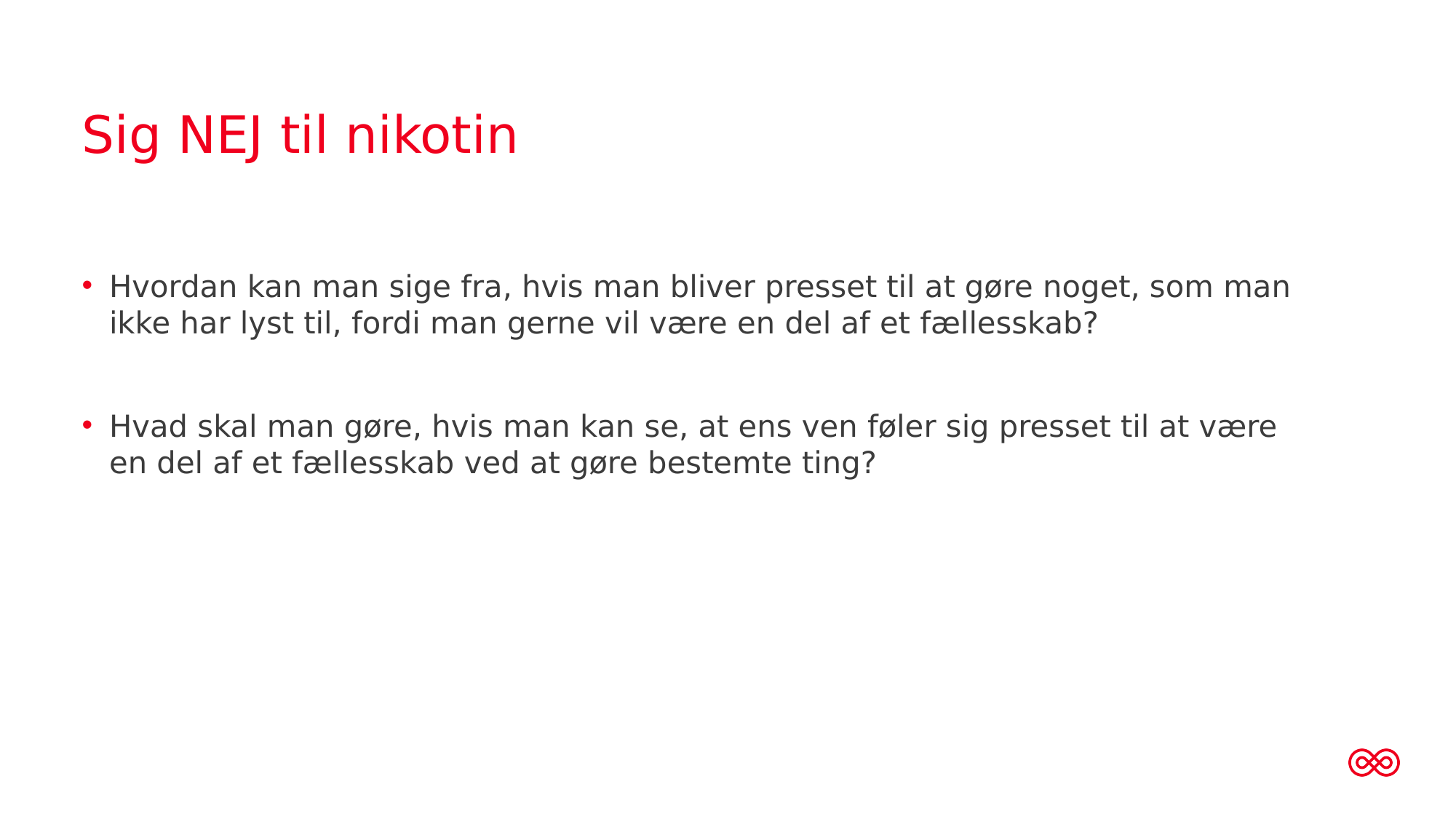

# Sig NEJ til nikotin

Hvordan kan man sige fra, hvis man bliver presset til at gøre noget, som man ikke har lyst til, fordi man gerne vil være en del af et fællesskab?

Hvad skal man gøre, hvis man kan se, at ens ven føler sig presset til at være en del af et fællesskab ved at gøre bestemte ting?